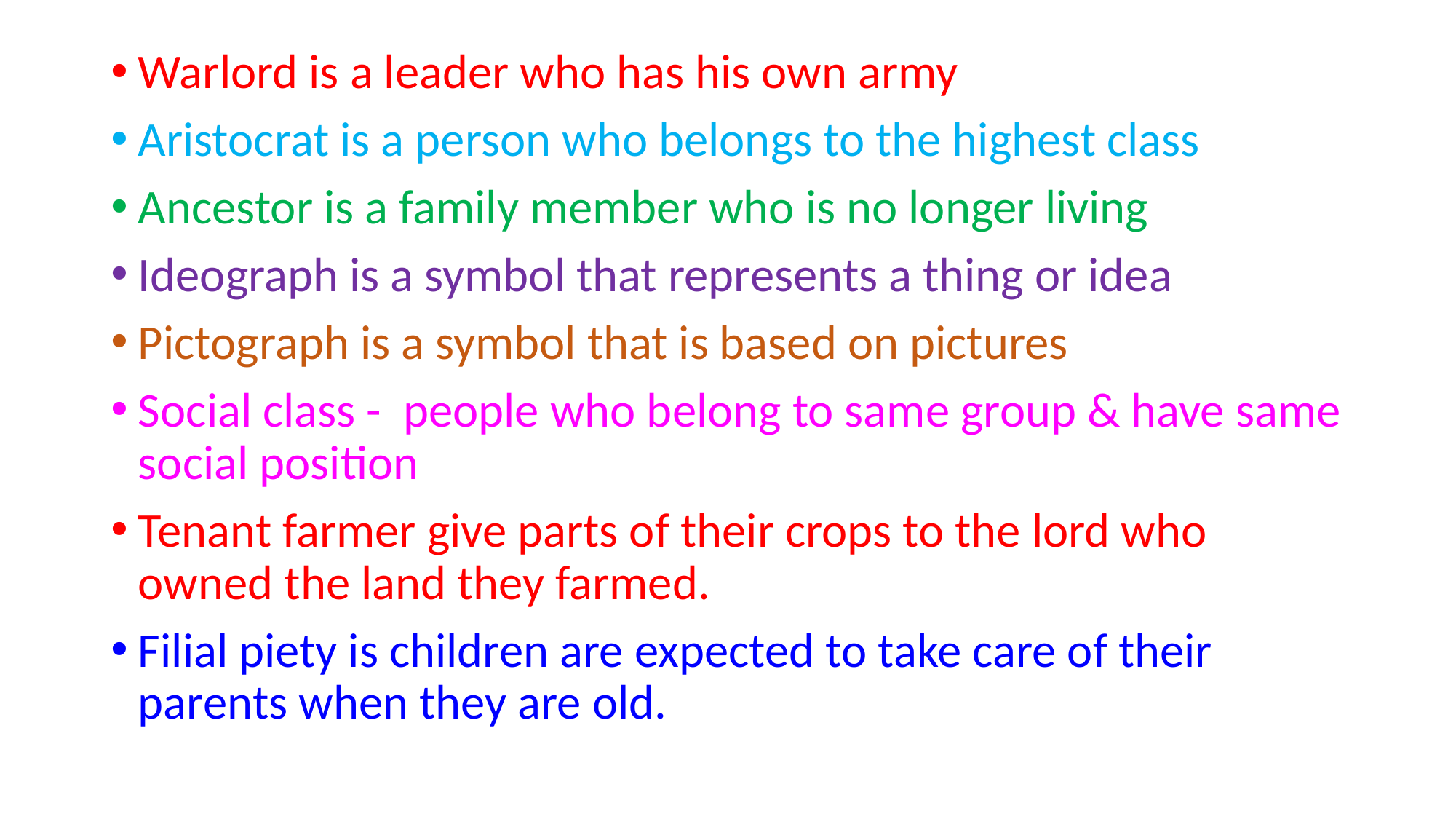

Warlord is a leader who has his own army
Aristocrat is a person who belongs to the highest class
Ancestor is a family member who is no longer living
Ideograph is a symbol that represents a thing or idea
Pictograph is a symbol that is based on pictures
Social class -  people who belong to same group & have same social position
Tenant farmer give parts of their crops to the lord who owned the land they farmed.
Filial piety is children are expected to take care of their parents when they are old.